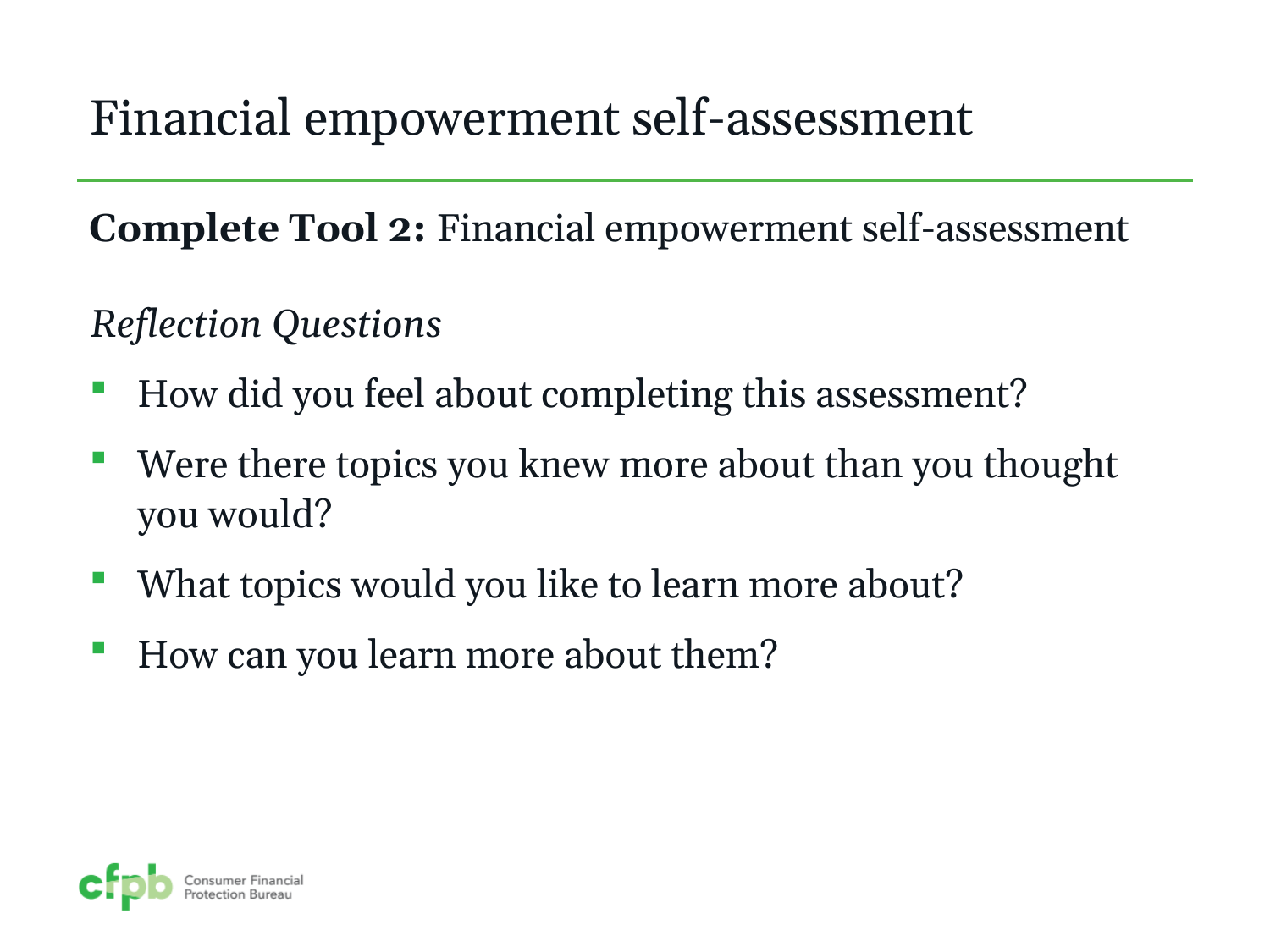

# Financial empowerment self-assessment
Complete Tool 2: Financial empowerment self-assessment

Reflection Questions
How did you feel about completing this assessment?
Were there topics you knew more about than you thought you would?
What topics would you like to learn more about?
How can you learn more about them?